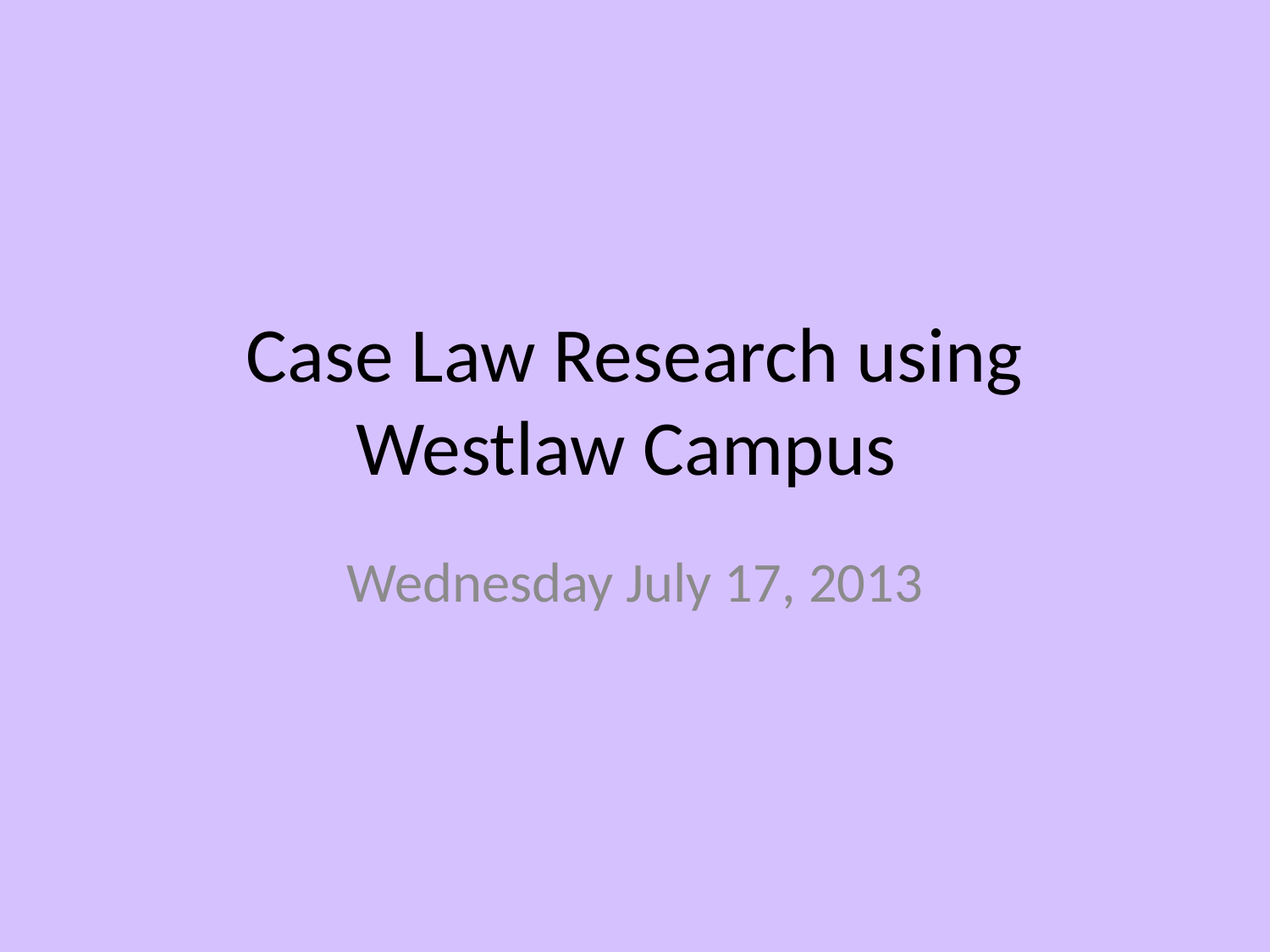

# Case Law Research using Westlaw Campus
Wednesday July 17, 2013